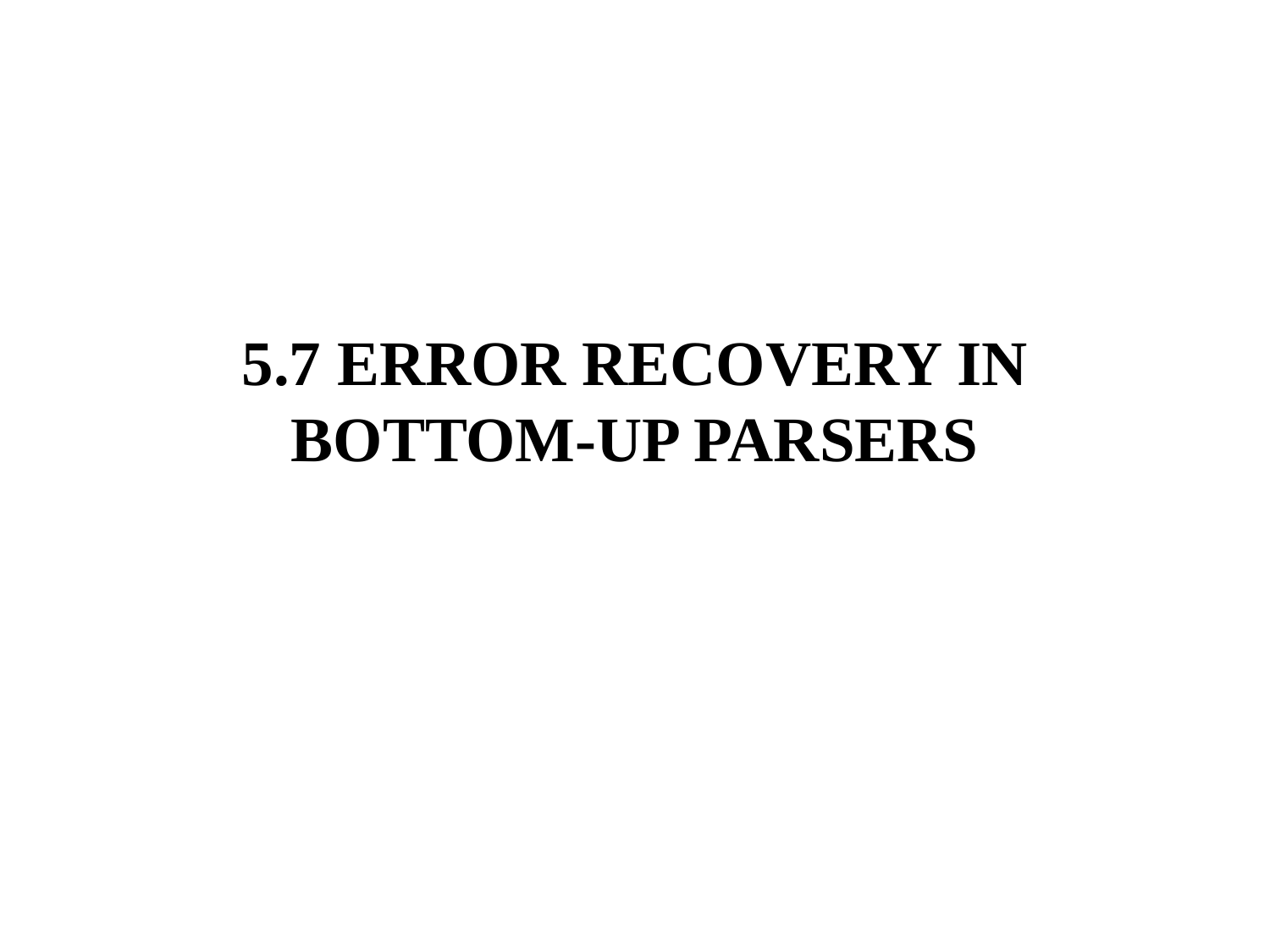

# 5.7 ERROR RECOVERY IN BOTTOM-UP PARSERS